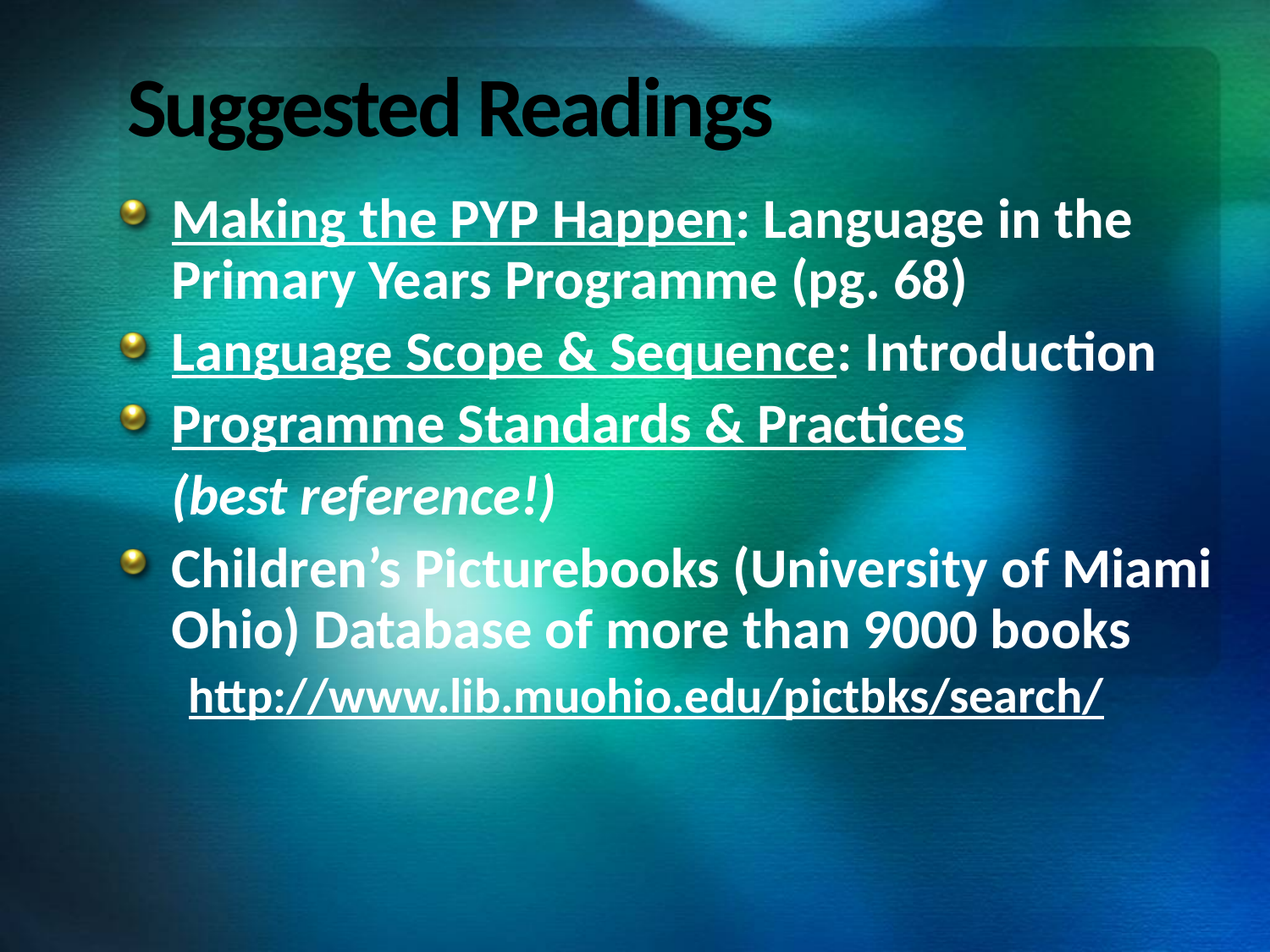

# Suggested Readings
Making the PYP Happen: Language in the Primary Years Programme (pg. 68)
Language Scope & Sequence: Introduction
Programme Standards & Practices
	(best reference!)
Children’s Picturebooks (University of Miami Ohio) Database of more than 9000 books
http://www.lib.muohio.edu/pictbks/search/